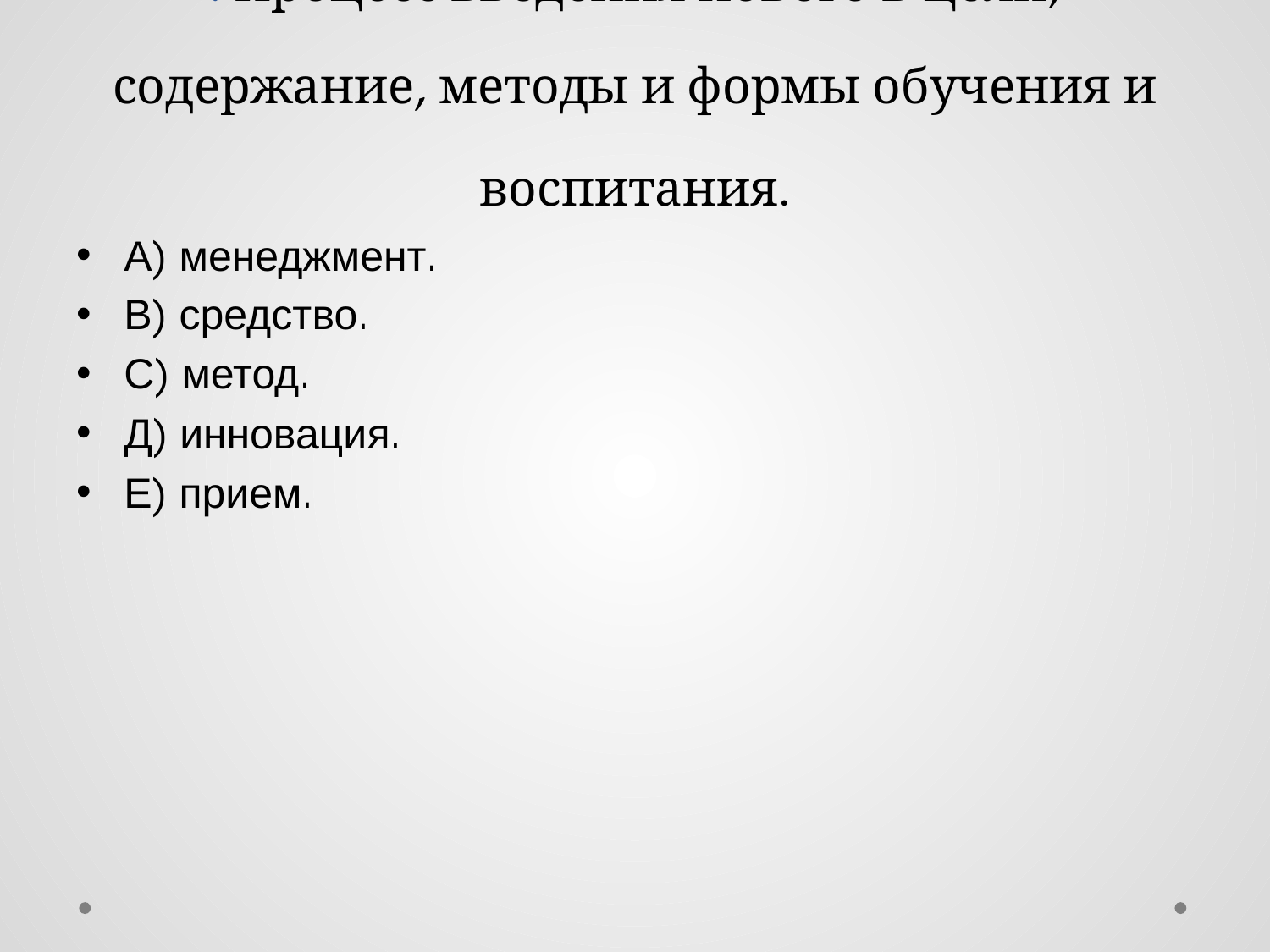

# . Процесс введения нового в цели, содержание, методы и формы обучения и воспитания.
А) менеджмент.
В) средство.
С) метод.
Д) инновация.
Е) прием.